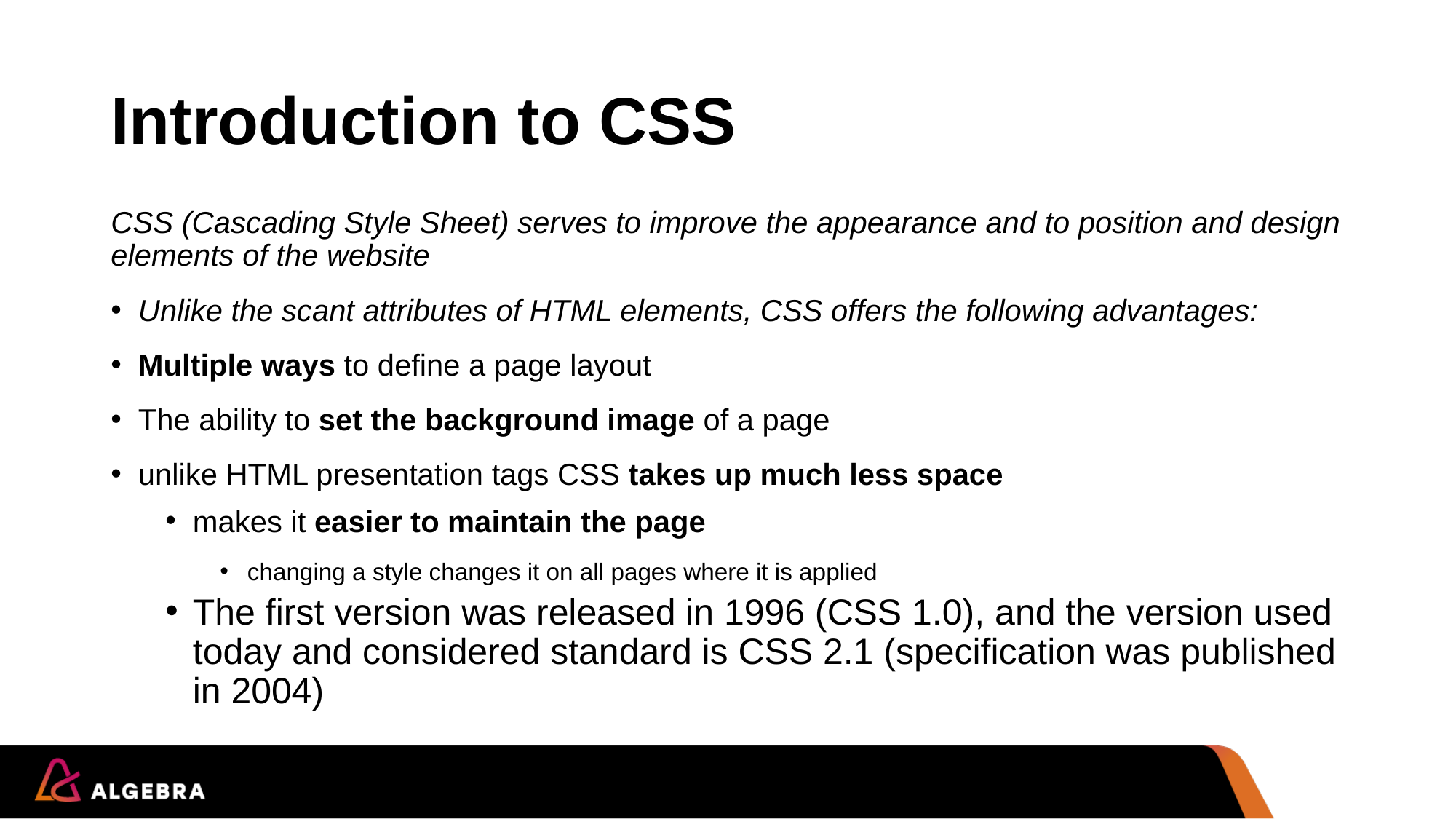

# Introduction to CSS
CSS (Cascading Style Sheet) serves to improve the appearance and to position and design elements of the website
Unlike the scant attributes of HTML elements, CSS offers the following advantages:
Multiple ways to define a page layout
The ability to set the background image of a page
unlike HTML presentation tags CSS takes up much less space
makes it easier to maintain the page
changing a style changes it on all pages where it is applied
The first version was released in 1996 (CSS 1.0), and the version used today and considered standard is CSS 2.1 (specification was published in 2004)